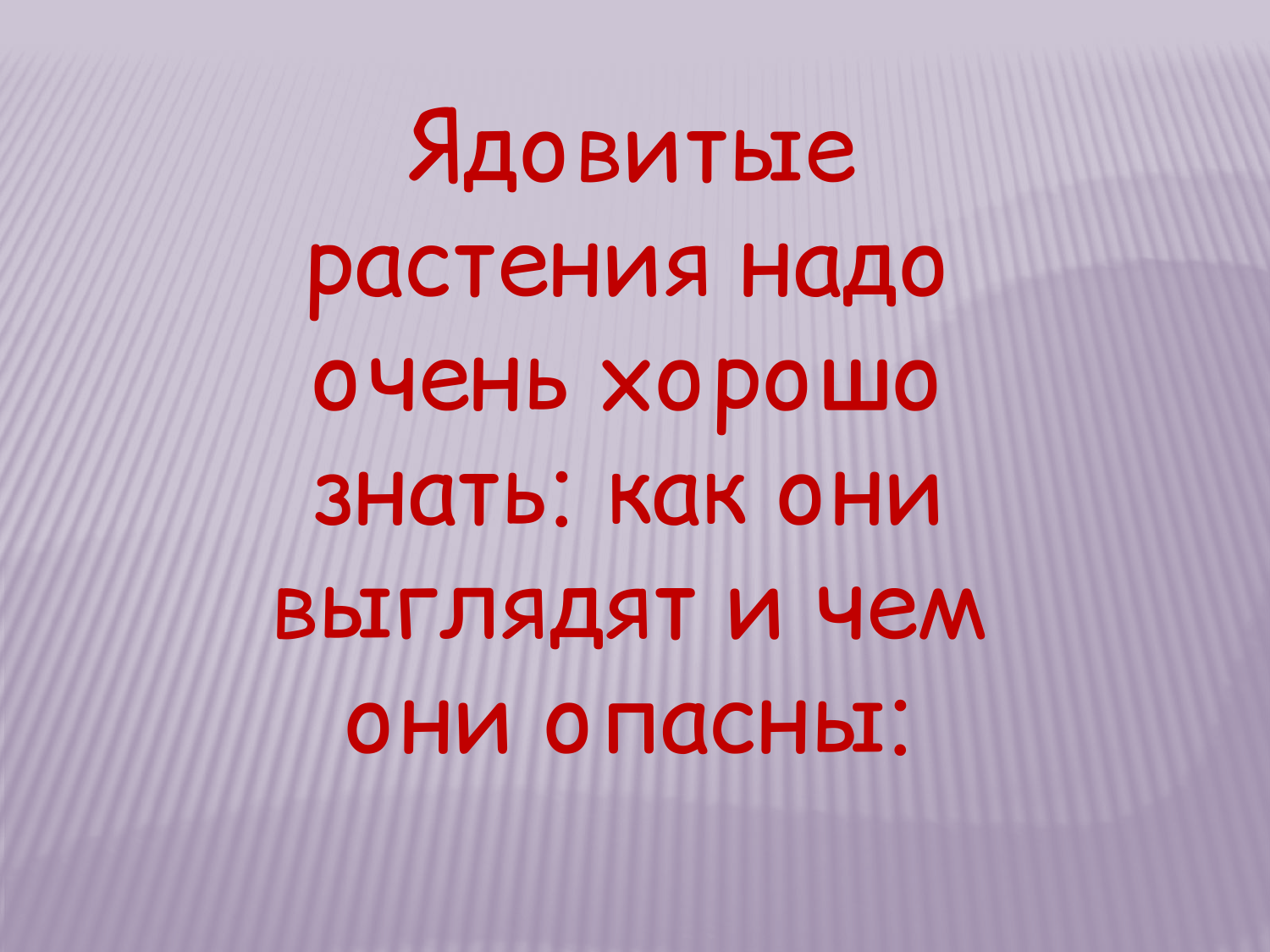

Ядовитые растения надо очень хорошо знать: как они выглядят и чем они опасны: